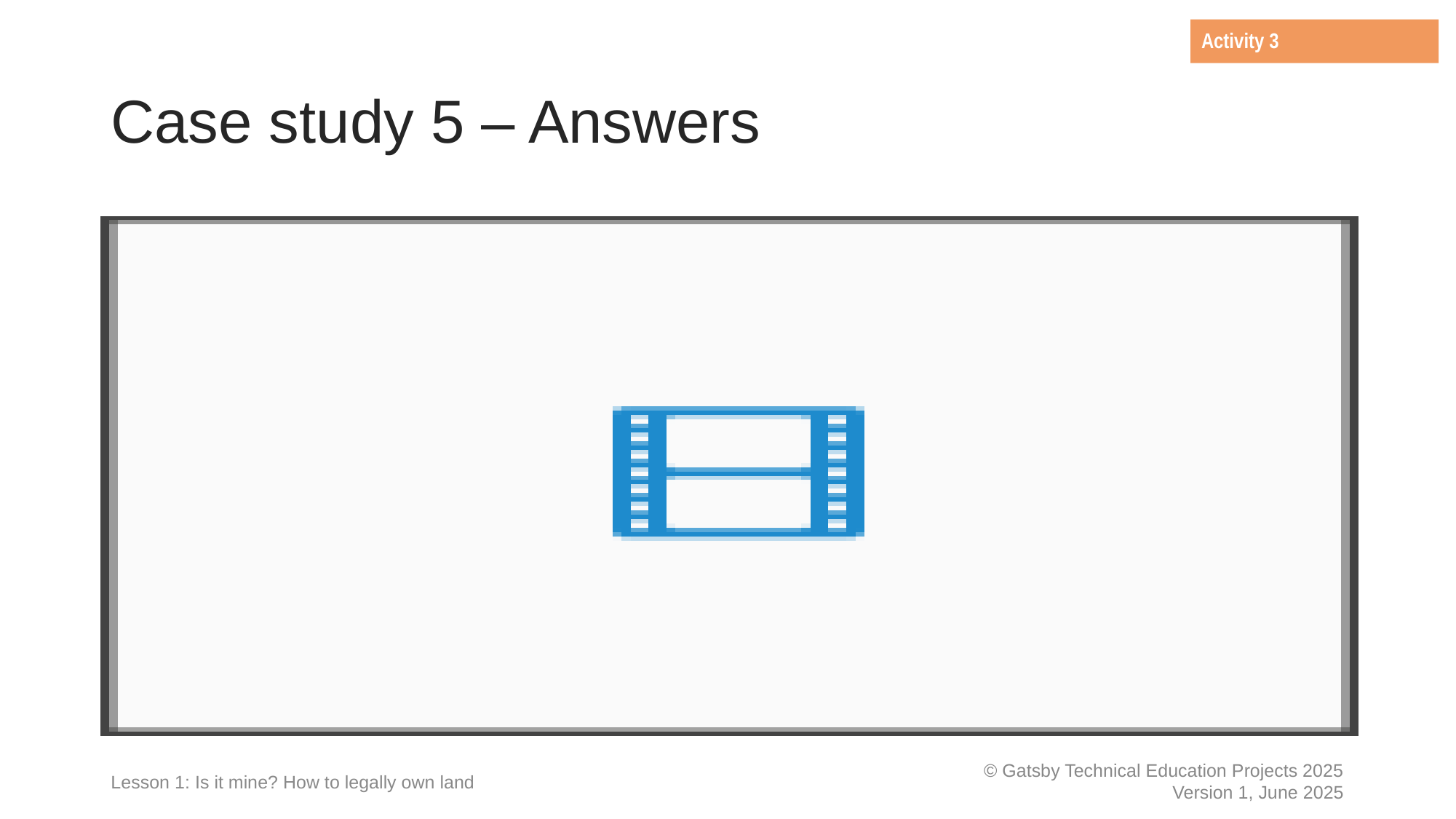

Activity 3
# Case study 5 – Answers
Judicial review: If the council proceeds with the sale despite significant objections, the residents can challenge the decision through a judicial review, arguing that the council did not properly consider the public interest or the objections raised.
In this scenario, the council must balance its duty to achieve the best price for the land with its responsibility to consider the public interest and the objections of the community. If the council fails to do so, it may face legal challenges and potential delays in the sale process.

Lesson 1: Is it mine? How to legally own land